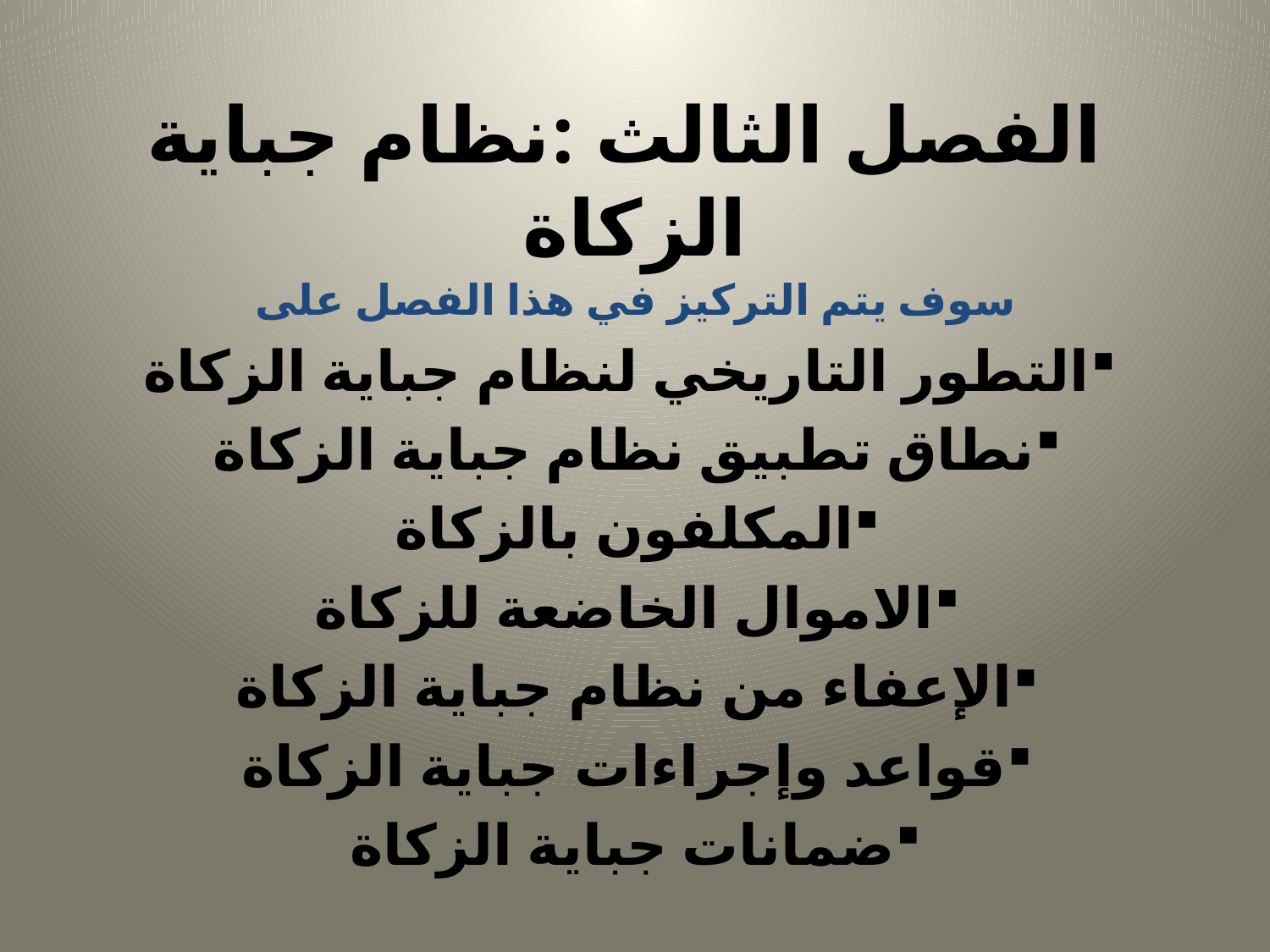

# الفصل الثالث :نظام جباية الزكاة
سوف يتم التركيز في هذا الفصل على
التطور التاريخي لنظام جباية الزكاة
نطاق تطبيق نظام جباية الزكاة
المكلفون بالزكاة
الاموال الخاضعة للزكاة
الإعفاء من نظام جباية الزكاة
قواعد وإجراءات جباية الزكاة
ضمانات جباية الزكاة